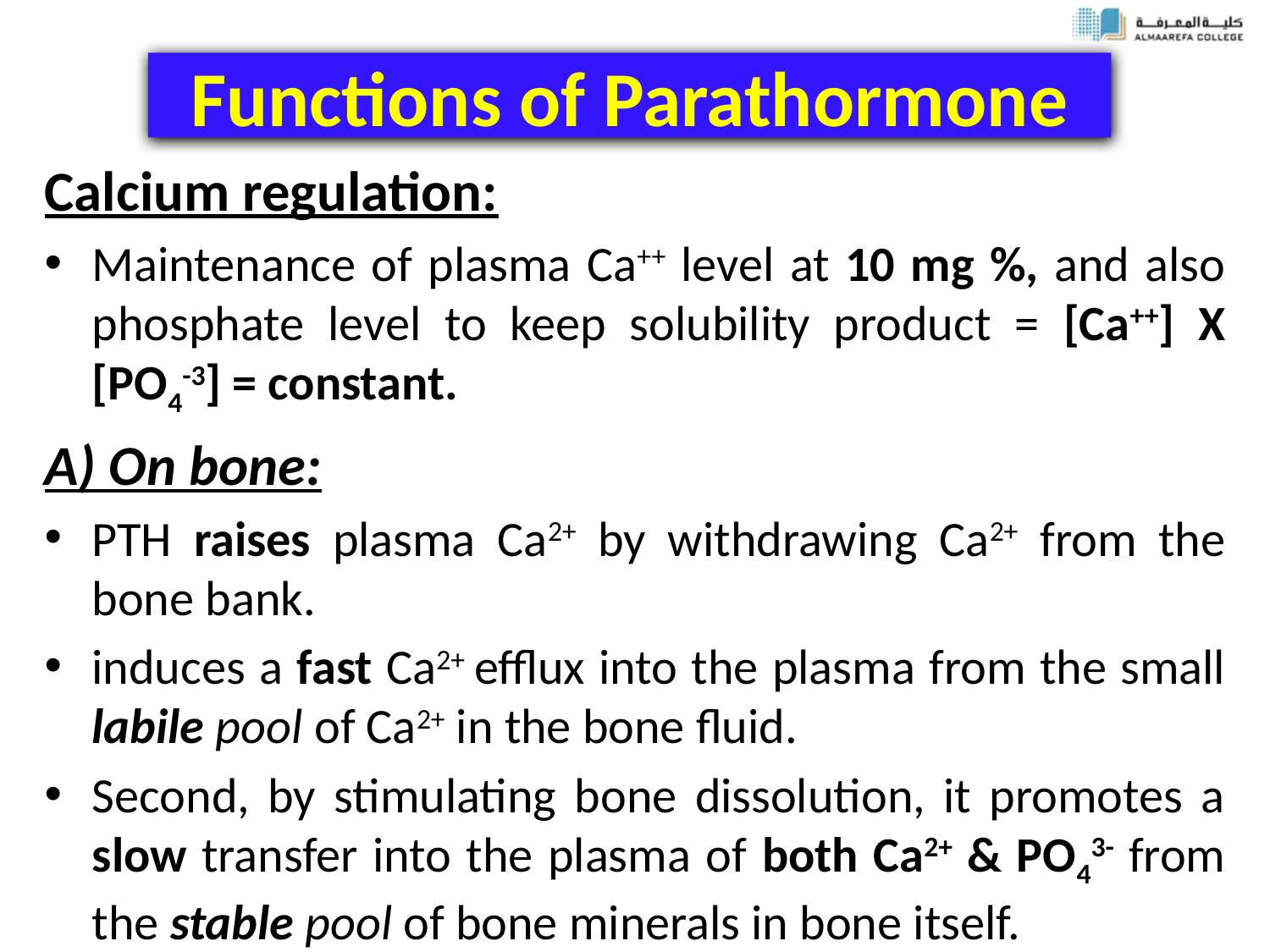

# Functions of Parathormone
Calcium regulation:
Maintenance of plasma Ca++ level at 10 mg %, and also phosphate level to keep solubility product = [Ca++] X [PO4-3] = constant.
A) On bone:
PTH raises plasma Ca2+ by withdrawing Ca2+ from the bone bank.
induces a fast Ca2+ efflux into the plasma from the small labile pool of Ca2+ in the bone fluid.
Second, by stimulating bone dissolution, it promotes a slow transfer into the plasma of both Ca2+ & PO43- from the stable pool of bone minerals in bone itself.